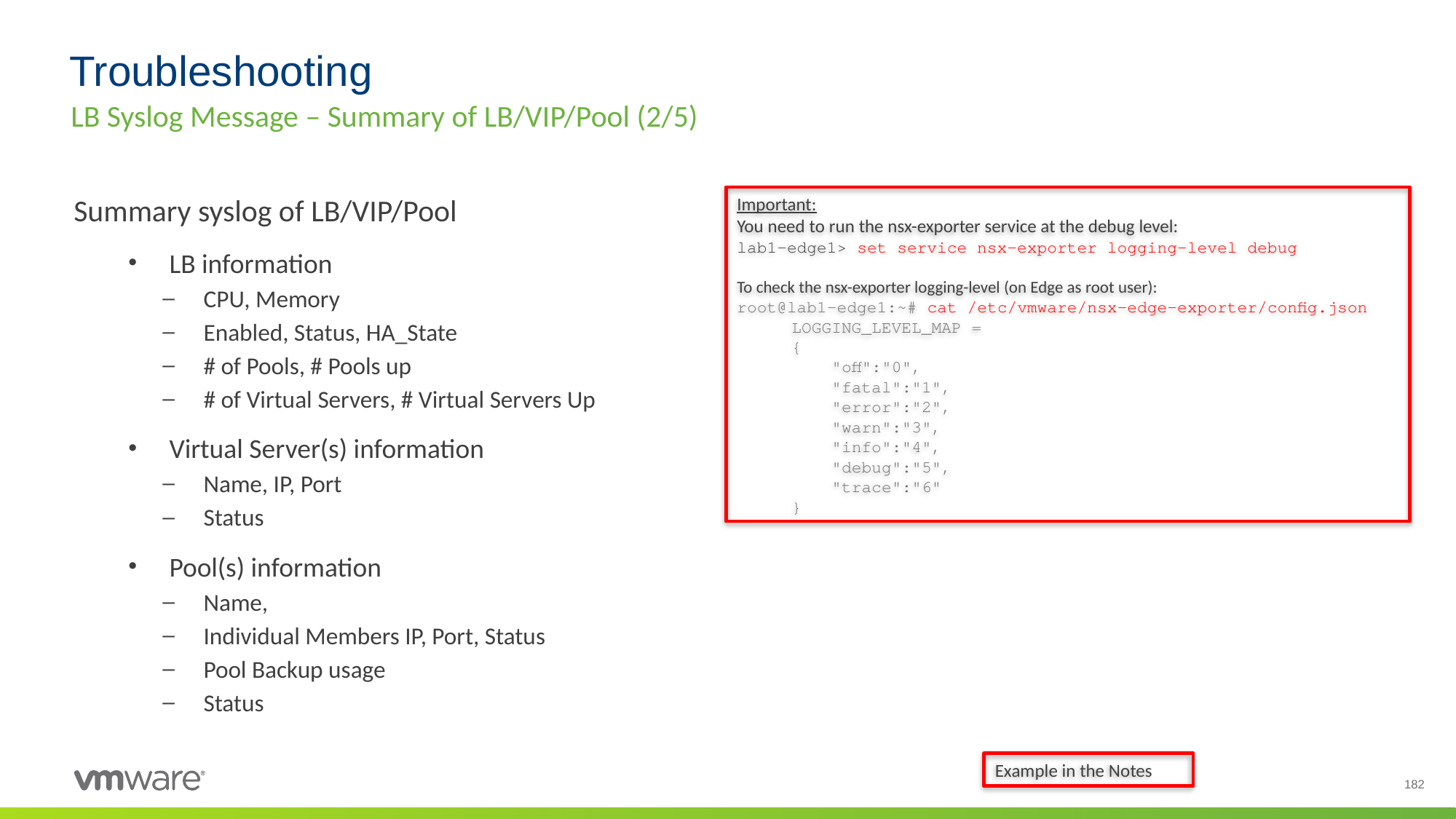

# Troubleshooting
LB Syslog Message – Summary of LB/VIP/Pool (2/5)
Important:
You need to run the nsx-exporter service at the debug level:
lab1-edge1> set service nsx-exporter logging-level debug

To check the nsx-exporter logging-level (on Edge as root user):
root@lab1-edge1:~# cat /etc/vmware/nsx-edge-exporter/config.json
LOGGING_LEVEL_MAP = {
    "off":"0",
    "fatal":"1",
    "error":"2",
    "warn":"3",
    "info":"4",
    "debug":"5",
    "trace":"6"
}
Summary syslog of LB/VIP/Pool
LB information
CPU, Memory
Enabled, Status, HA_State
# of Pools, # Pools up
# of Virtual Servers, # Virtual Servers Up
Virtual Server(s) information
Name, IP, Port
Status
Pool(s) information
Name,
Individual Members IP, Port, Status
Pool Backup usage
Status

Example in the Notes